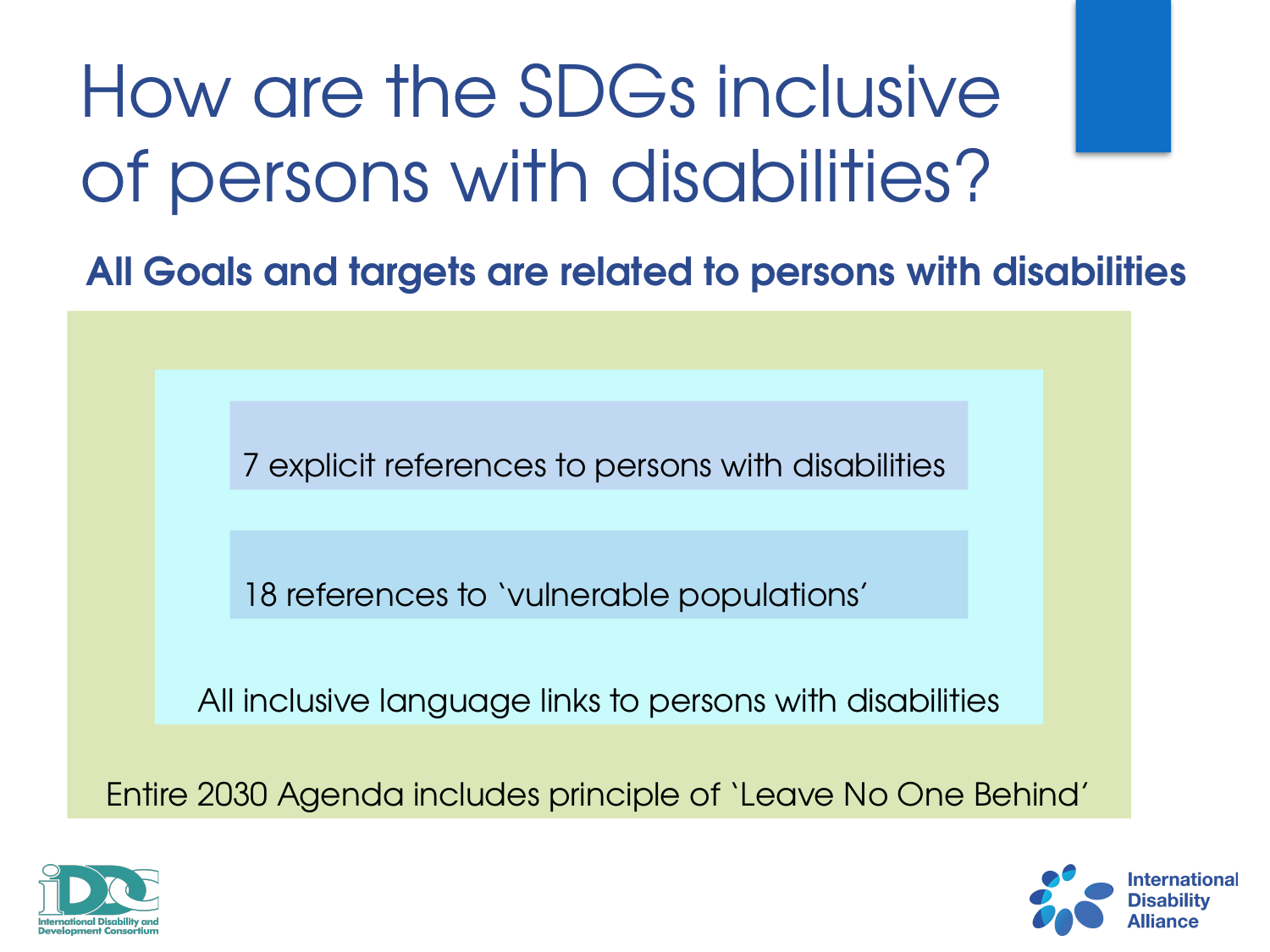

How are the SDGs inclusive of persons with disabilities?
# All Goals and targets are related to persons with disabilities

Entire 2030 Agenda includes principle of ‘Leave No One Behind’

All inclusive language links to persons with disabilities

7 explicit references to persons with disabilities

18 references to ‘vulnerable populations’